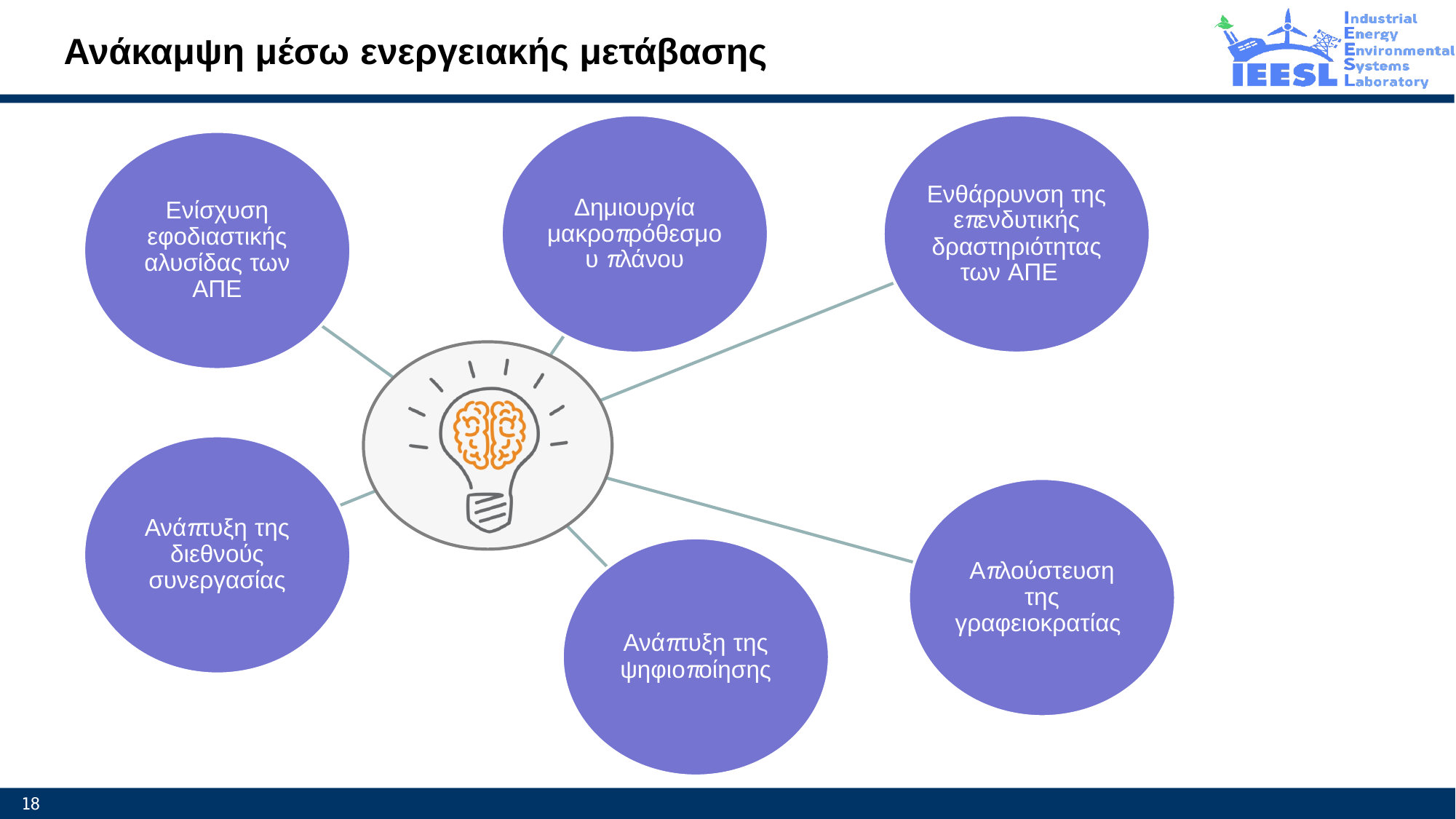

# Ανάκαμψη μέσω ενεργειακής μετάβασης
Ενίσχυση εφοδιαστικής αλυσίδας των ΑΠΕ
Δημιουργία μακροπρόθεσμου πλάνου
Ενθάρρυνση της επενδυτικής δραστηριότητας των ΑΠΕ
Απλούστευση της γραφειοκρατίας
Ανάπτυξη της ψηφιοποίησης
Ανάπτυξη της διεθνούς συνεργασίας
18